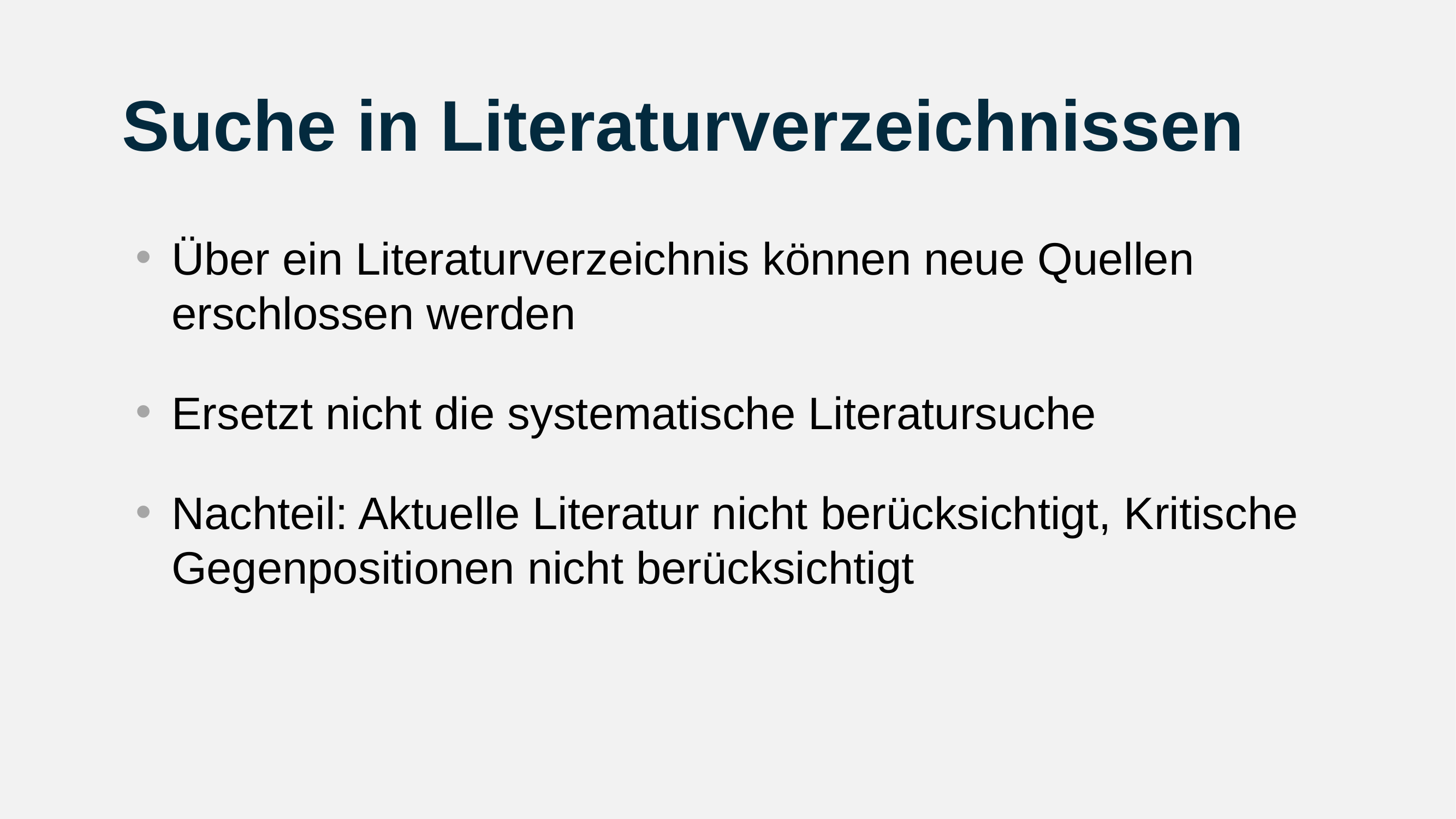

# Suche in Literaturverzeichnissen
Über ein Literaturverzeichnis können neue Quellen erschlossen werden
Ersetzt nicht die systematische Literatursuche
Nachteil: Aktuelle Literatur nicht berücksichtigt, Kritische Gegenpositionen nicht berücksichtigt